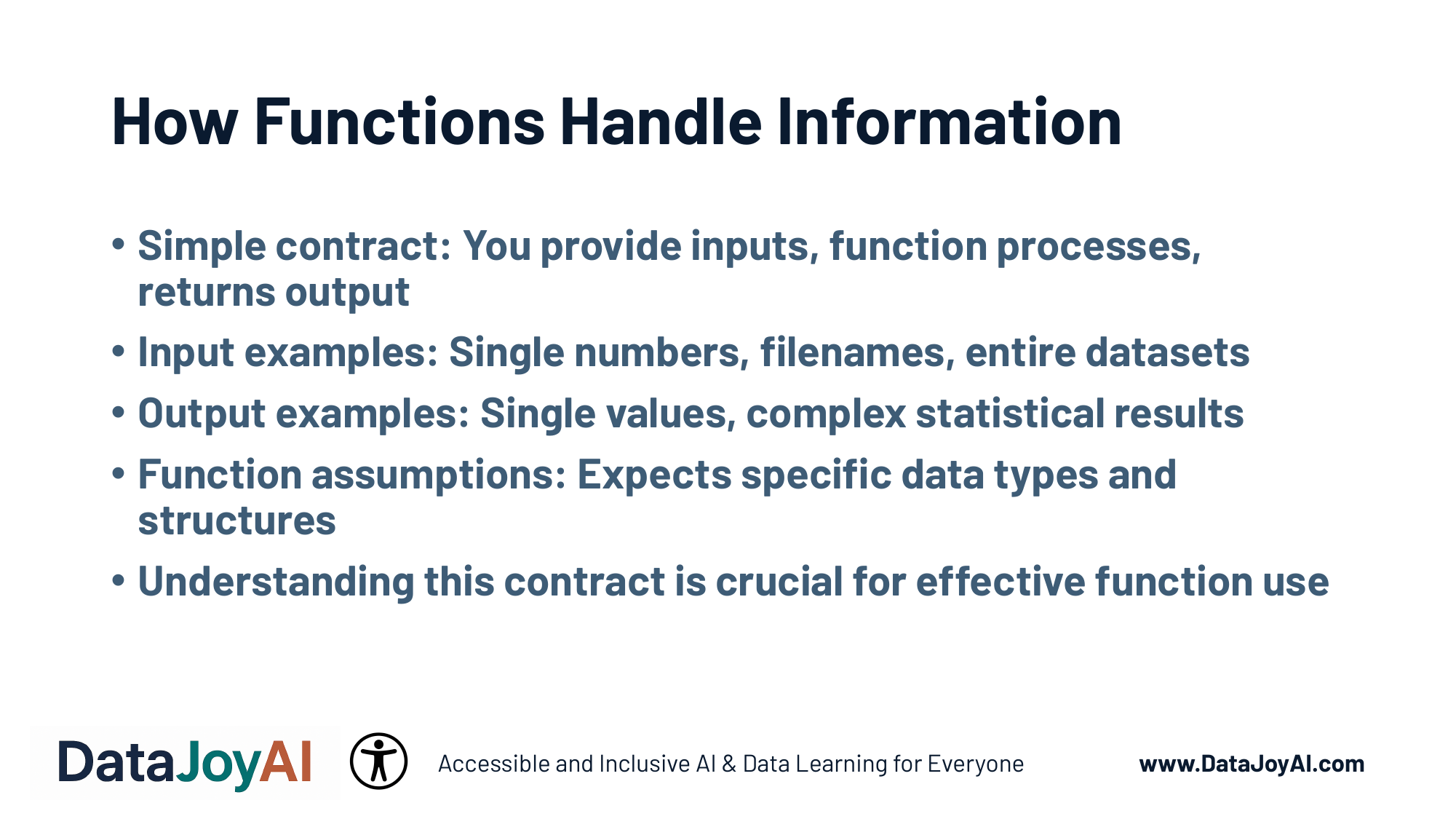

# How Functions Handle Information
Simple contract: You provide inputs, function processes, returns output
Input examples: Single numbers, filenames, entire datasets
Output examples: Single values, complex statistical results
Function assumptions: Expects specific data types and structures
Understanding this contract is crucial for effective function use